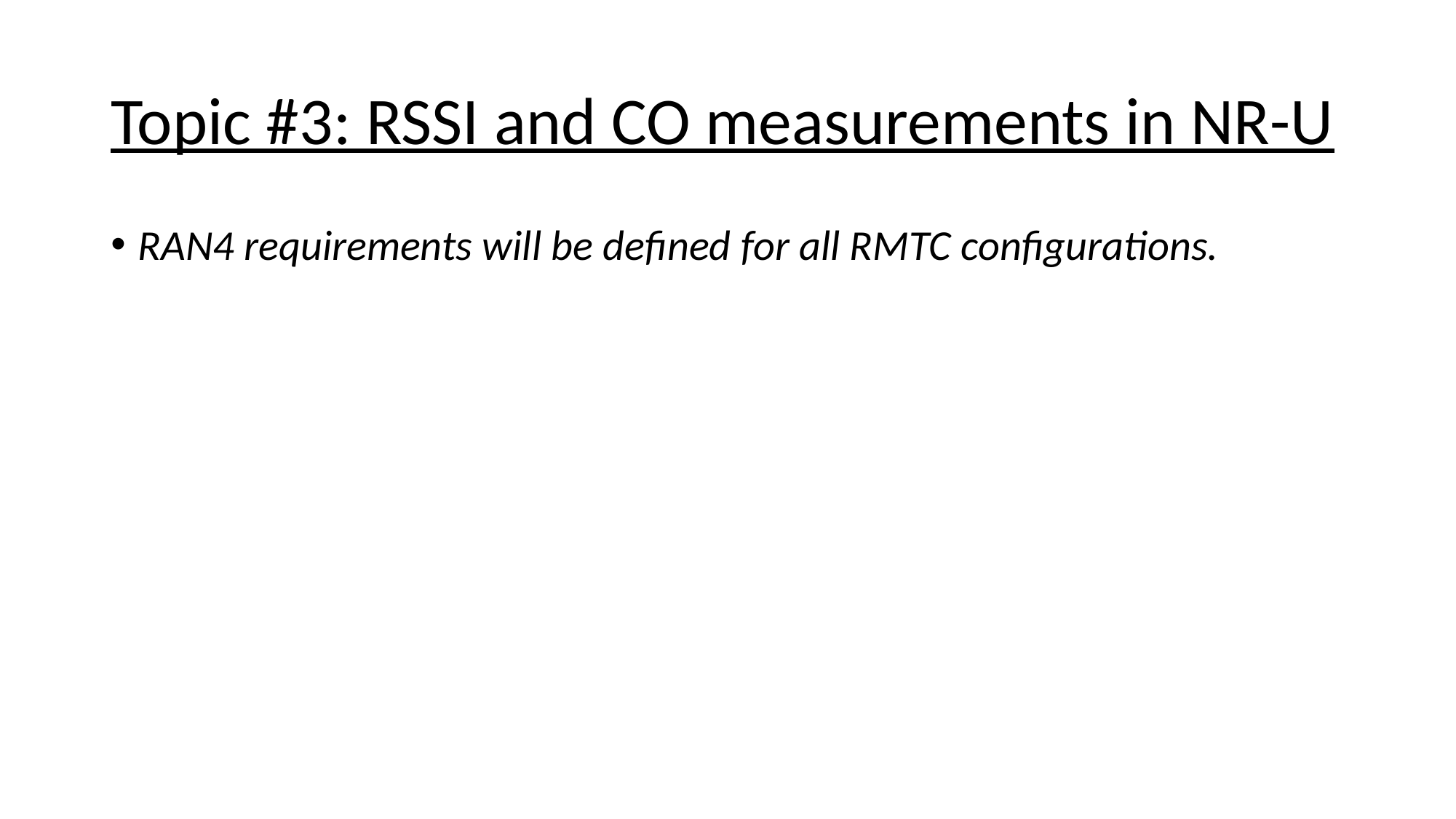

# Topic #3: RSSI and CO measurements in NR-U
RAN4 requirements will be defined for all RMTC configurations.